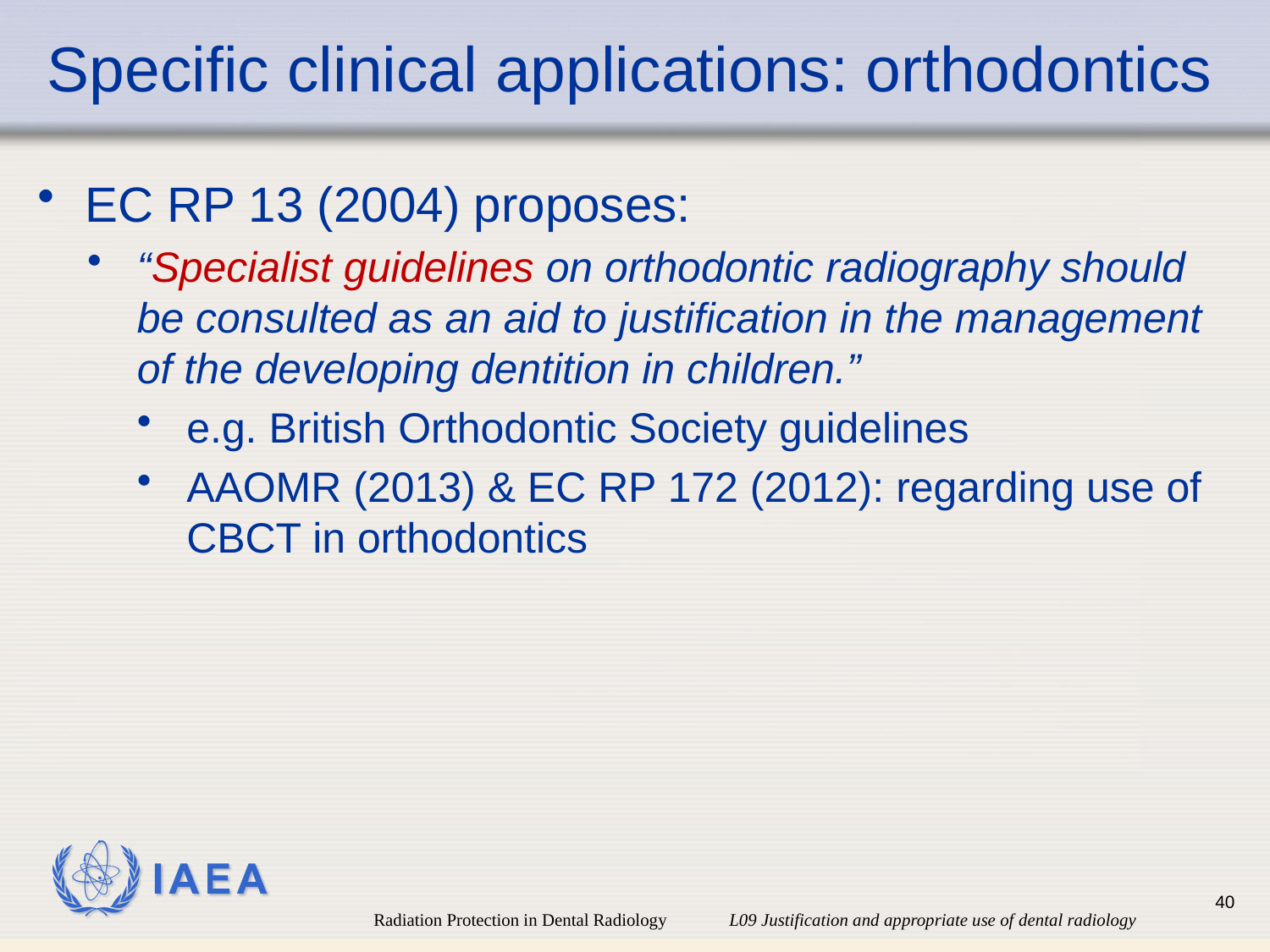

# Specific clinical applications: orthodontics
EC RP 13 (2004) proposes:
“Specialist guidelines on orthodontic radiography should be consulted as an aid to justification in the management of the developing dentition in children.”
e.g. British Orthodontic Society guidelines
AAOMR (2013) & EC RP 172 (2012): regarding use of CBCT in orthodontics

40
Radiation Protection in Dental Radiology              L09 Justification and appropriate use of dental radiology